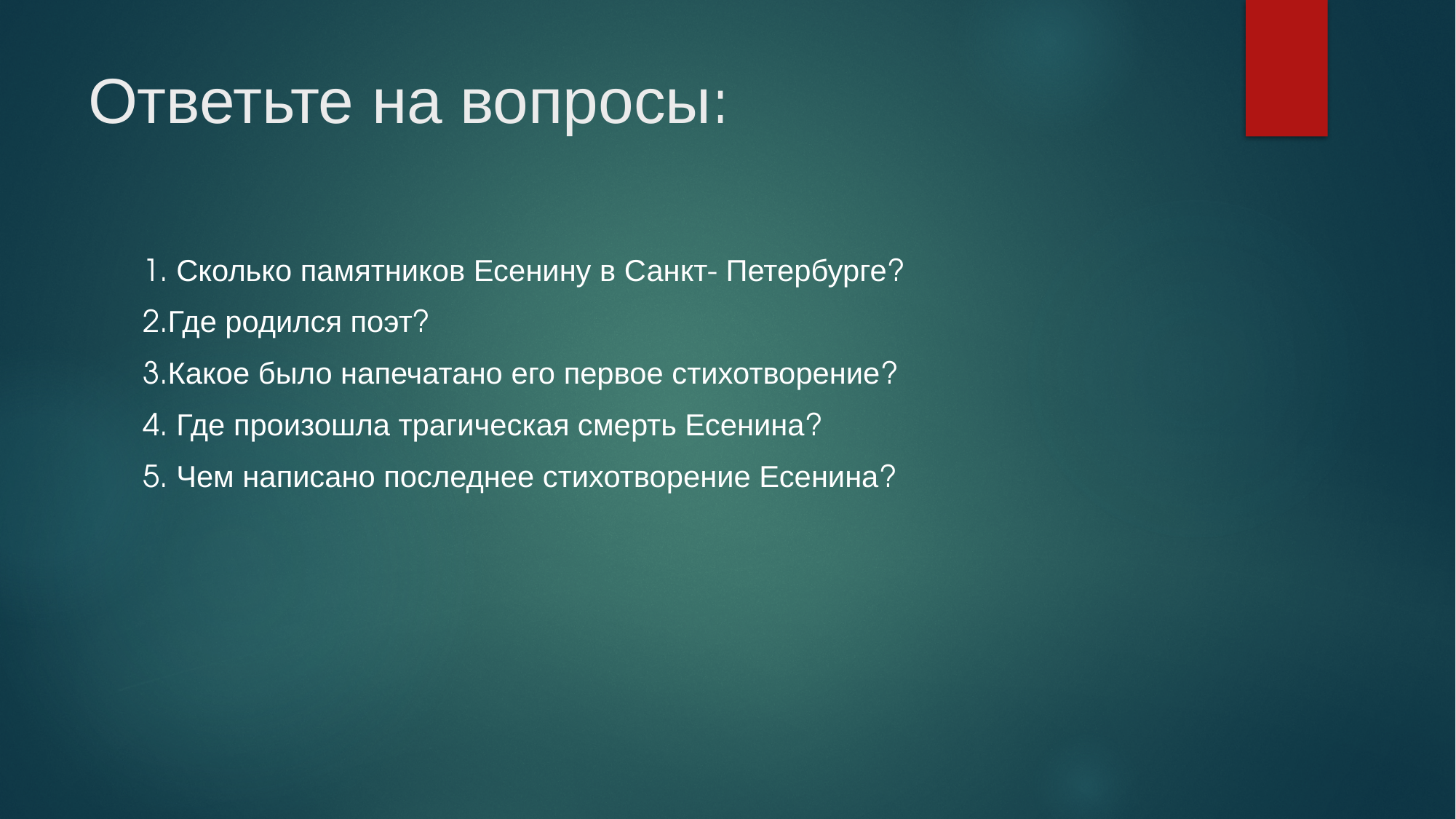

# Ответьте на вопросы:
1. Сколько памятников Есенину в Санкт- Петербурге?
2.Где родился поэт?
3.Какое было напечатано его первое стихотворение?
4. Где произошла трагическая смерть Есенина?
5. Чем написано последнее стихотворение Есенина?